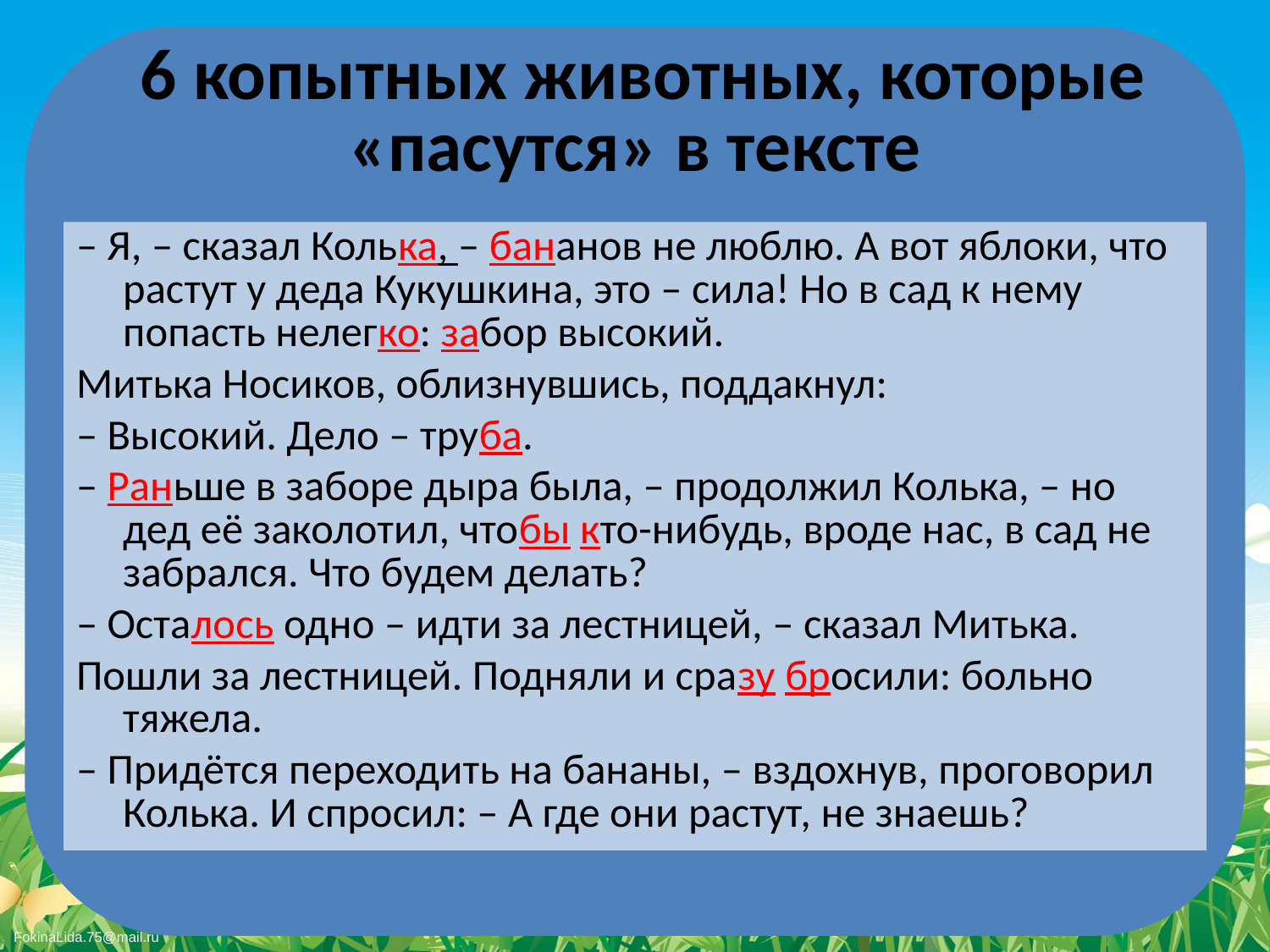

# 6 копытных животных, которые «пасутся» в тексте
– Я, – сказал Колька, – бананов не люблю. А вот яблоки, что растут у деда Кукушкина, это – сила! Но в сад к нему попасть нелегко: забор высокий.
Митька Носиков, облизнувшись, поддакнул:
– Высокий. Дело – труба.
– Раньше в заборе дыра была, – продолжил Колька, – но дед её заколотил, чтобы кто-нибудь, вроде нас, в сад не забрался. Что будем делать?
– Осталось одно – идти за лестницей, – сказал Митька.
Пошли за лестницей. Подняли и сразу бросили: больно тяжела.
– Придётся переходить на бананы, – вздохнув, проговорил Колька. И спросил: – А где они растут, не знаешь?